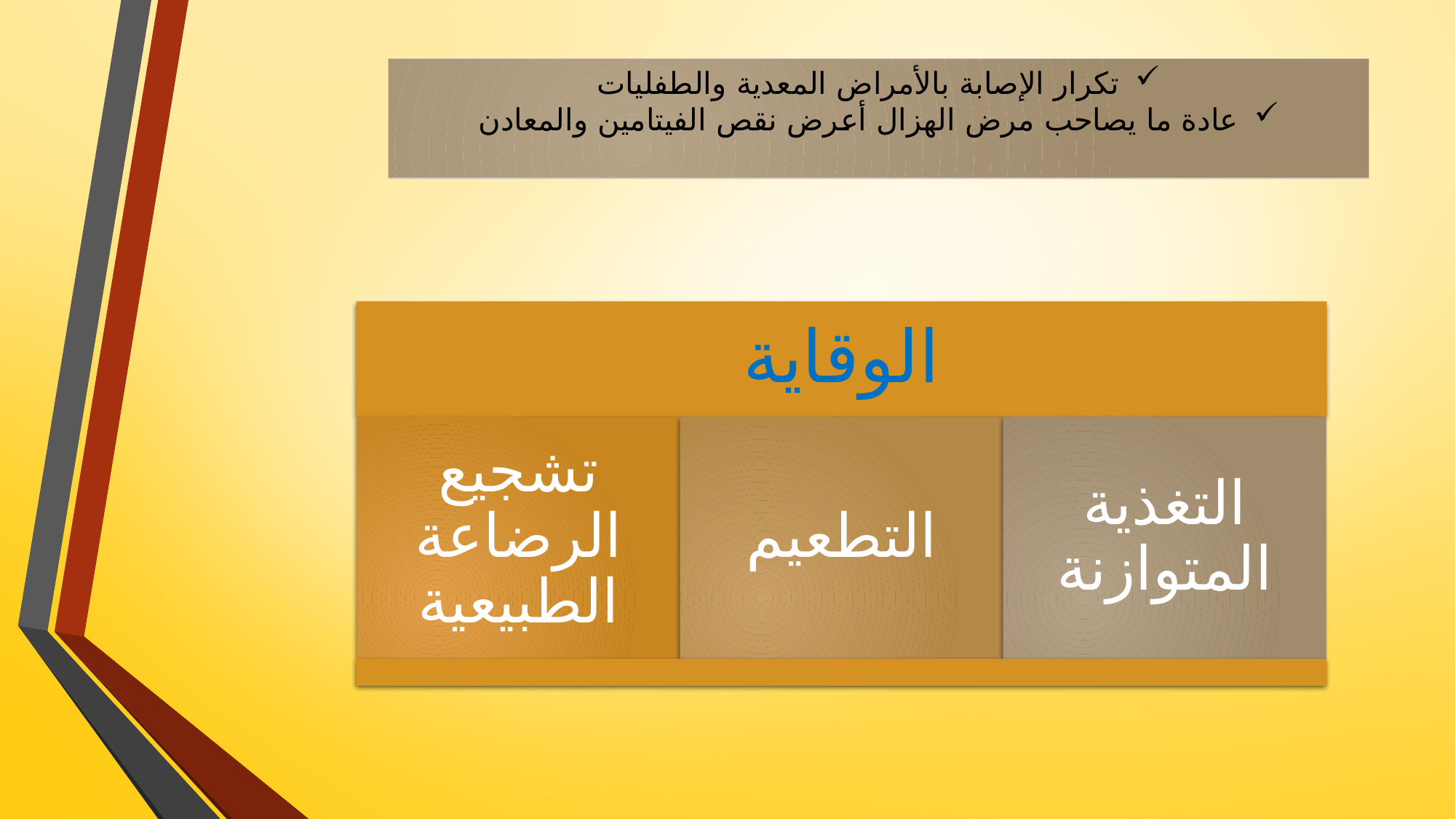

تكرار الإصابة بالأمراض المعدية والطفليات
عادة ما يصاحب مرض الهزال أعرض نقص الفيتامين والمعادن

الوقاية
تشجيع الرضاعة الطبيعية
التطعيم
التغذية المتوازنة